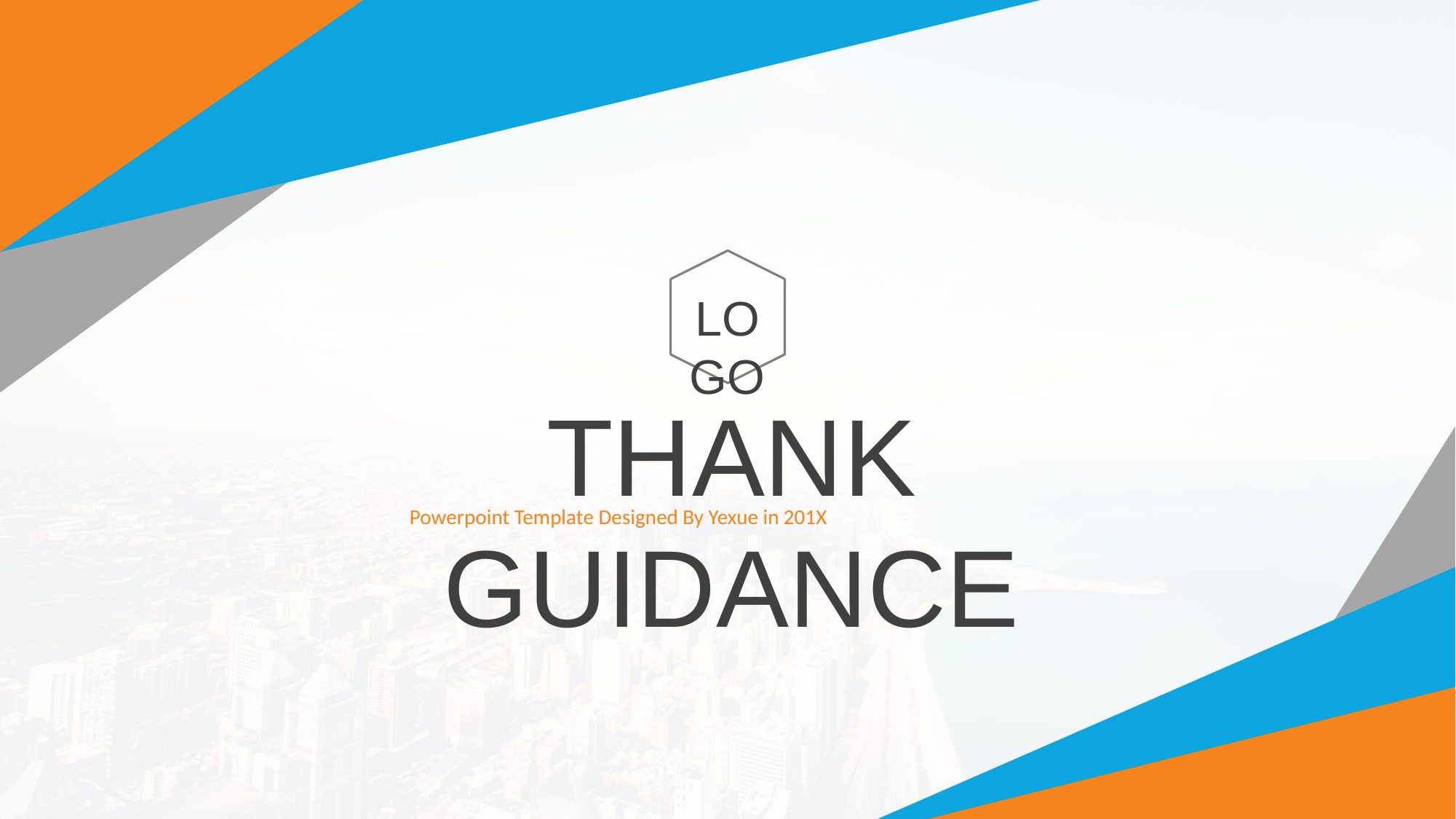

LOGO
THANK GUIDANCE

Powerpoint Template Designed By Yexue in 201X